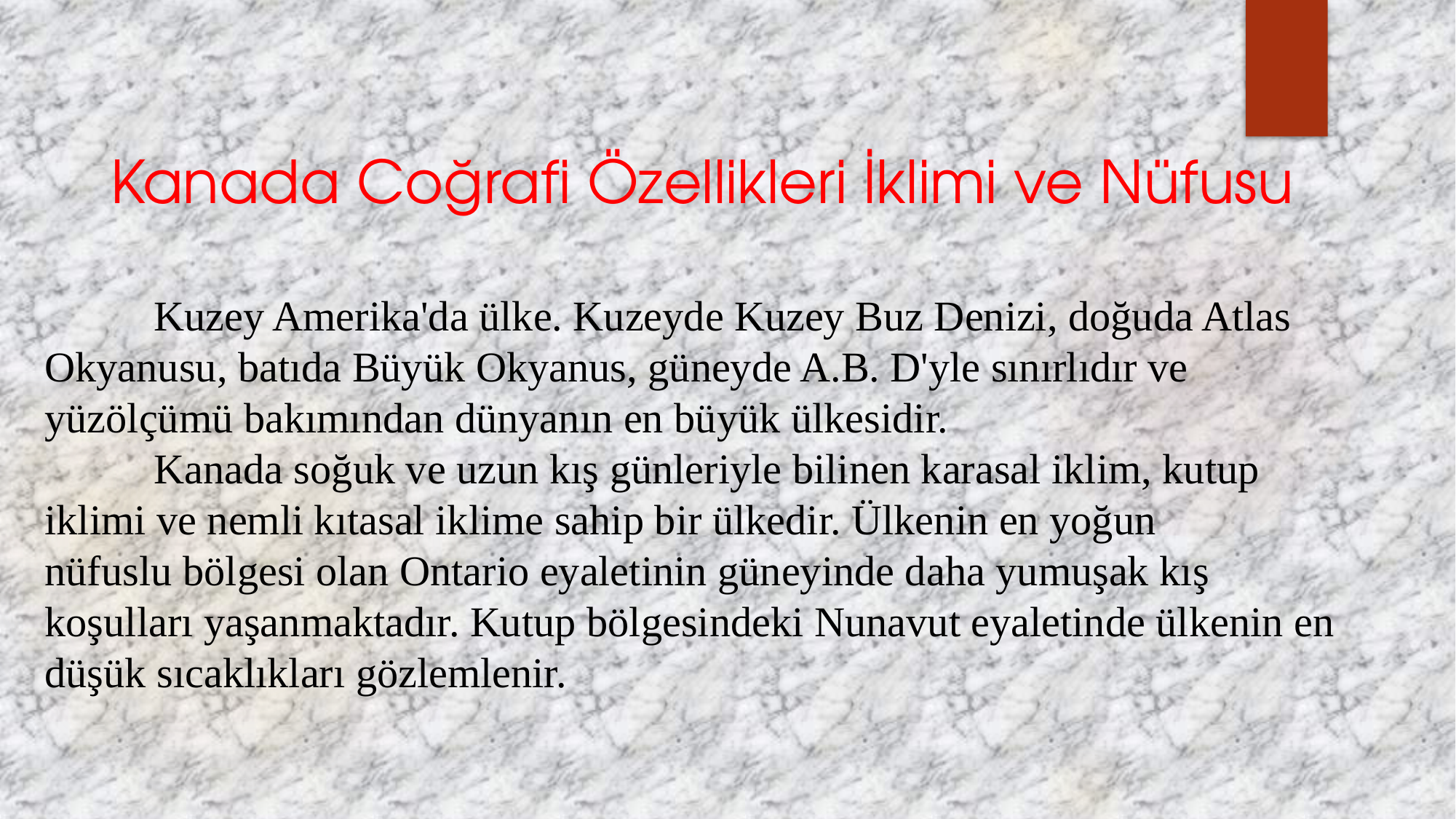

Kanada Coğrafi Özellikleri İklimi ve Nüfusu

	Kuzey Amerika'da ülke. Kuzeyde Kuzey Buz Denizi, doğuda Atlas Okyanusu, batıda Büyük Okyanus, güneyde A.B. D'yle sınırlıdır ve yüzölçümü bakımından dünyanın en büyük ülkesidir.
	Kanada soğuk ve uzun kış günleriyle bilinen karasal iklim, kutup iklimi ve nemli kıtasal iklime sahip bir ülkedir. Ülkenin en yoğun
nüfuslu bölgesi olan Ontario eyaletinin güneyinde daha yumuşak kış koşulları yaşanmaktadır. Kutup bölgesindeki Nunavut eyaletinde ülkenin en düşük sıcaklıkları gözlemlenir.